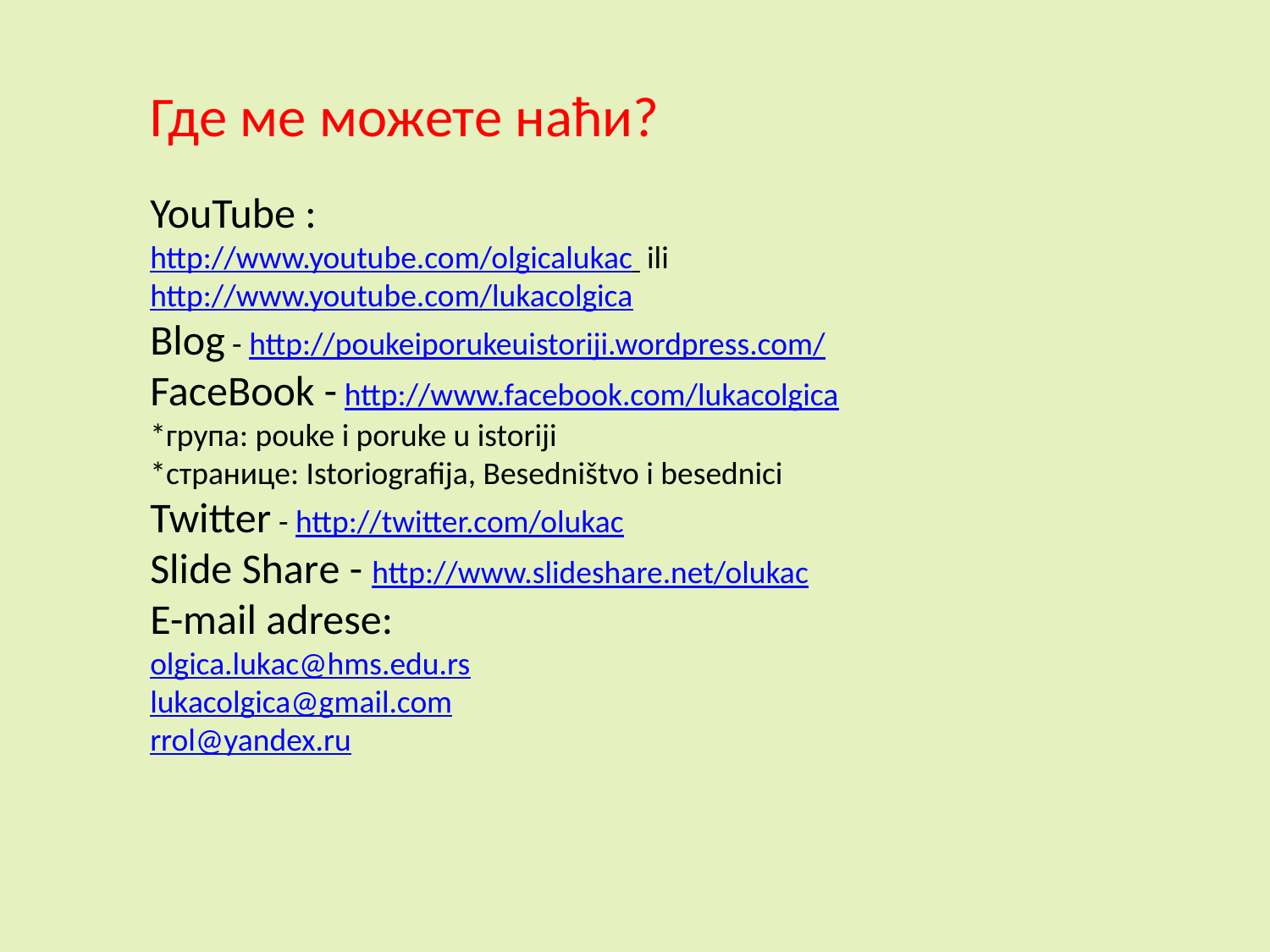

Где ме можете наћи?
YouTube :
http://www.youtube.com/olgicalukac  ili  http://www.youtube.com/lukacolgica
Blog - http://poukeiporukeuistoriji.wordpress.com/
FaceBook - http://www.facebook.com/lukacolgica
*група: pouke i poruke u istoriji
*странице: Istoriografija, Besedništvo i besednici
Twitter - http://twitter.com/olukac
Slide Sharе - http://www.slideshare.net/olukac
E-mail adrese:
olgica.lukac@hms.edu.rs
lukacolgica@gmail.com
rrol@yandex.ru